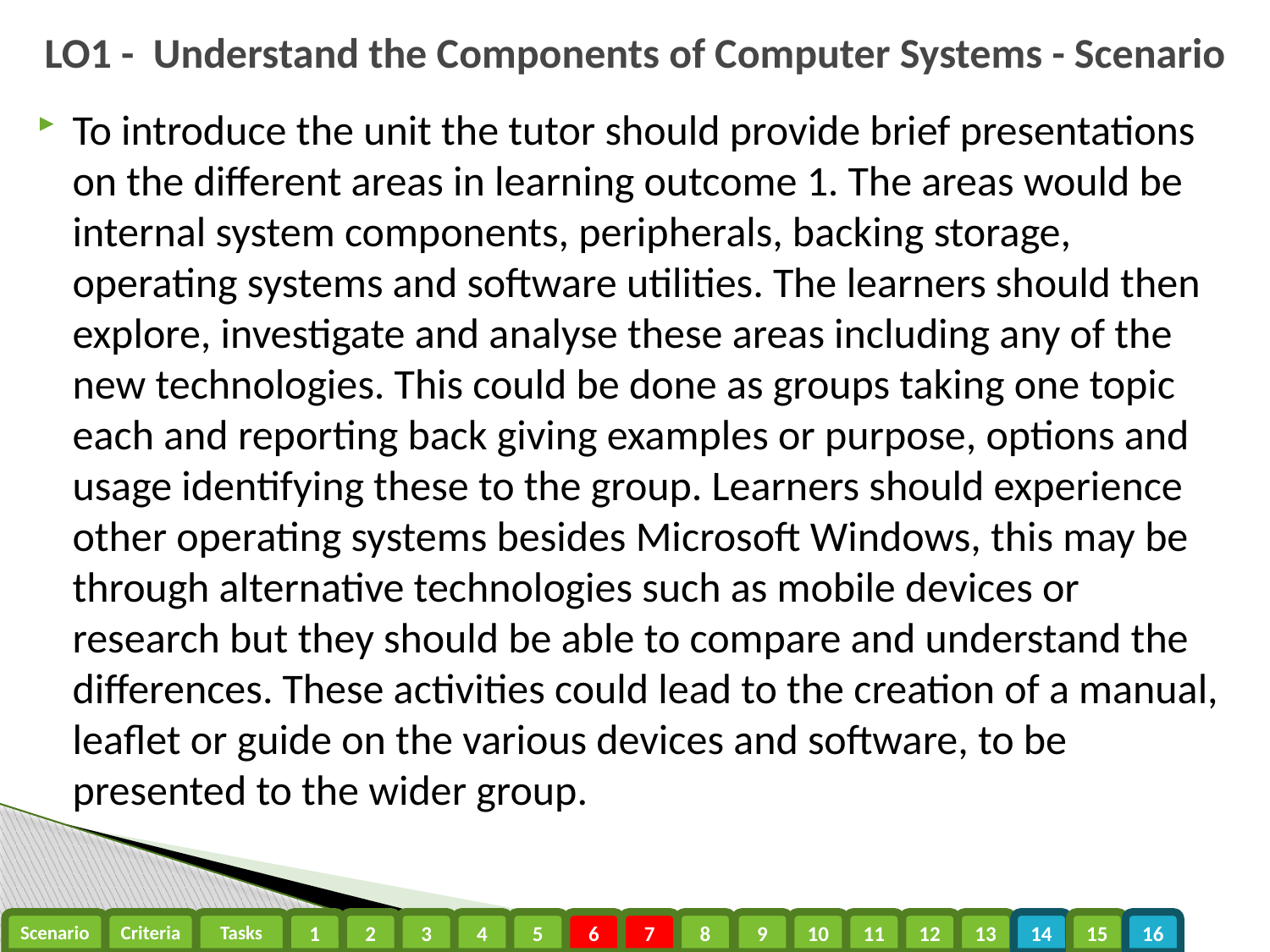

# LO1 -  Understand the Components of Computer Systems - Scenario
To introduce the unit the tutor should provide brief presentations on the different areas in learning outcome 1. The areas would be internal system components, peripherals, backing storage, operating systems and software utilities. The learners should then explore, investigate and analyse these areas including any of the new technologies. This could be done as groups taking one topic each and reporting back giving examples or purpose, options and usage identifying these to the group. Learners should experience other operating systems besides Microsoft Windows, this may be through alternative technologies such as mobile devices or research but they should be able to compare and understand the differences. These activities could lead to the creation of a manual, leaflet or guide on the various devices and software, to be presented to the wider group.